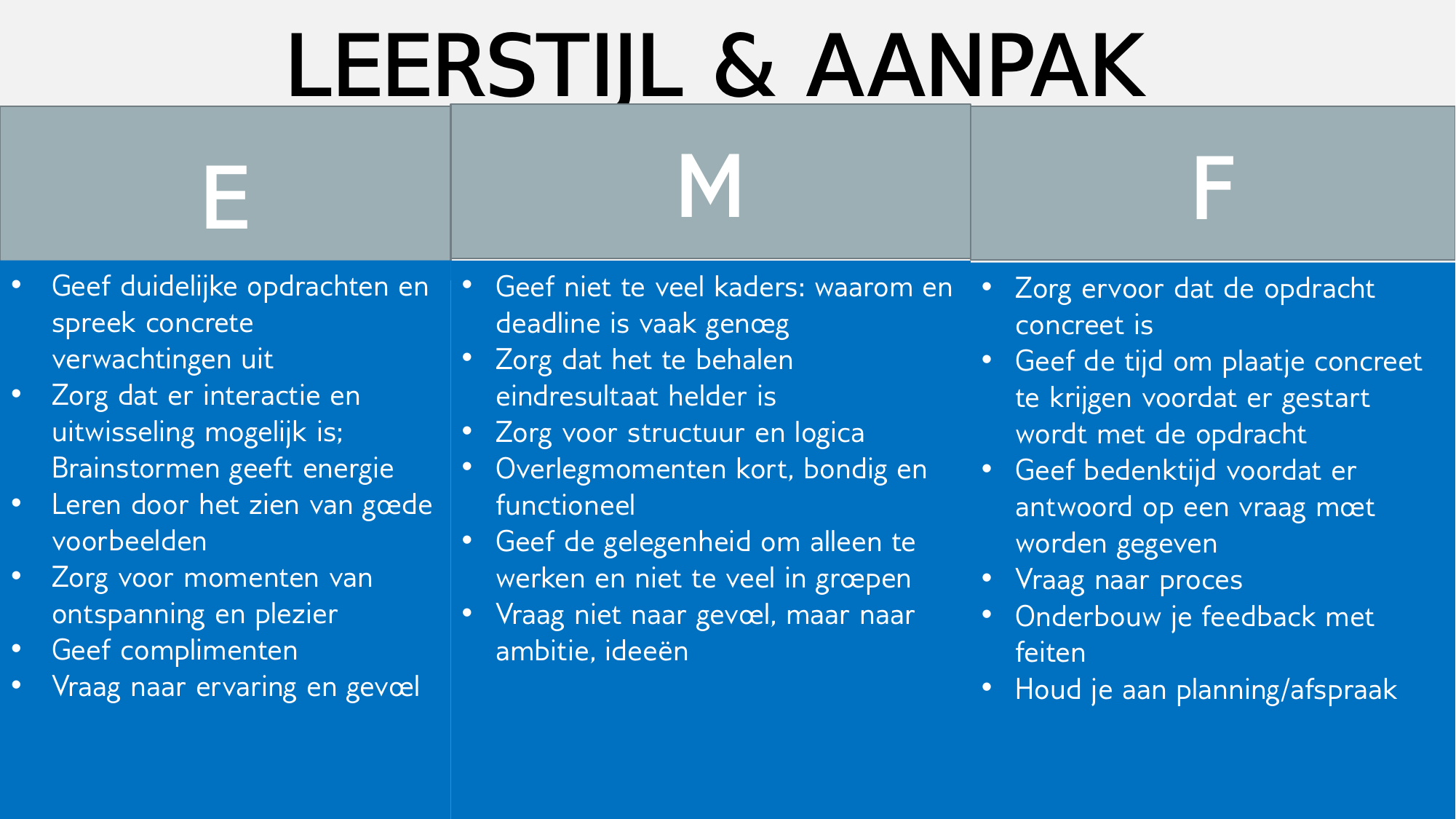

LEERSTIJL & AANPAK
M
E
F
Geef duidelijke opdrachten en spreek concrete verwachtingen uit
Zorg dat er interactie en uitwisseling mogelijk is; Brainstormen geeft energie
Leren door het zien van goede voorbeelden
Zorg voor momenten van ontspanning en plezier
Geef complimenten
Vraag naar ervaring en gevoel

Geef niet te veel kaders: waarom en deadline is vaak genoeg
Zorg dat het te behalen eindresultaat helder is
Zorg voor structuur en logica
Overlegmomenten kort, bondig en functioneel
Geef de gelegenheid om alleen te werken en niet te veel in groepen
Vraag niet naar gevoel, maar naar ambitie, ideeën

Zorg ervoor dat de opdracht concreet is
Geef de tijd om plaatje concreet te krijgen voordat er gestart wordt met de opdracht
Geef bedenktijd voordat er antwoord op een vraag moet worden gegeven
Vraag naar proces
Onderbouw je feedback met feiten
Houd je aan planning/afspraak